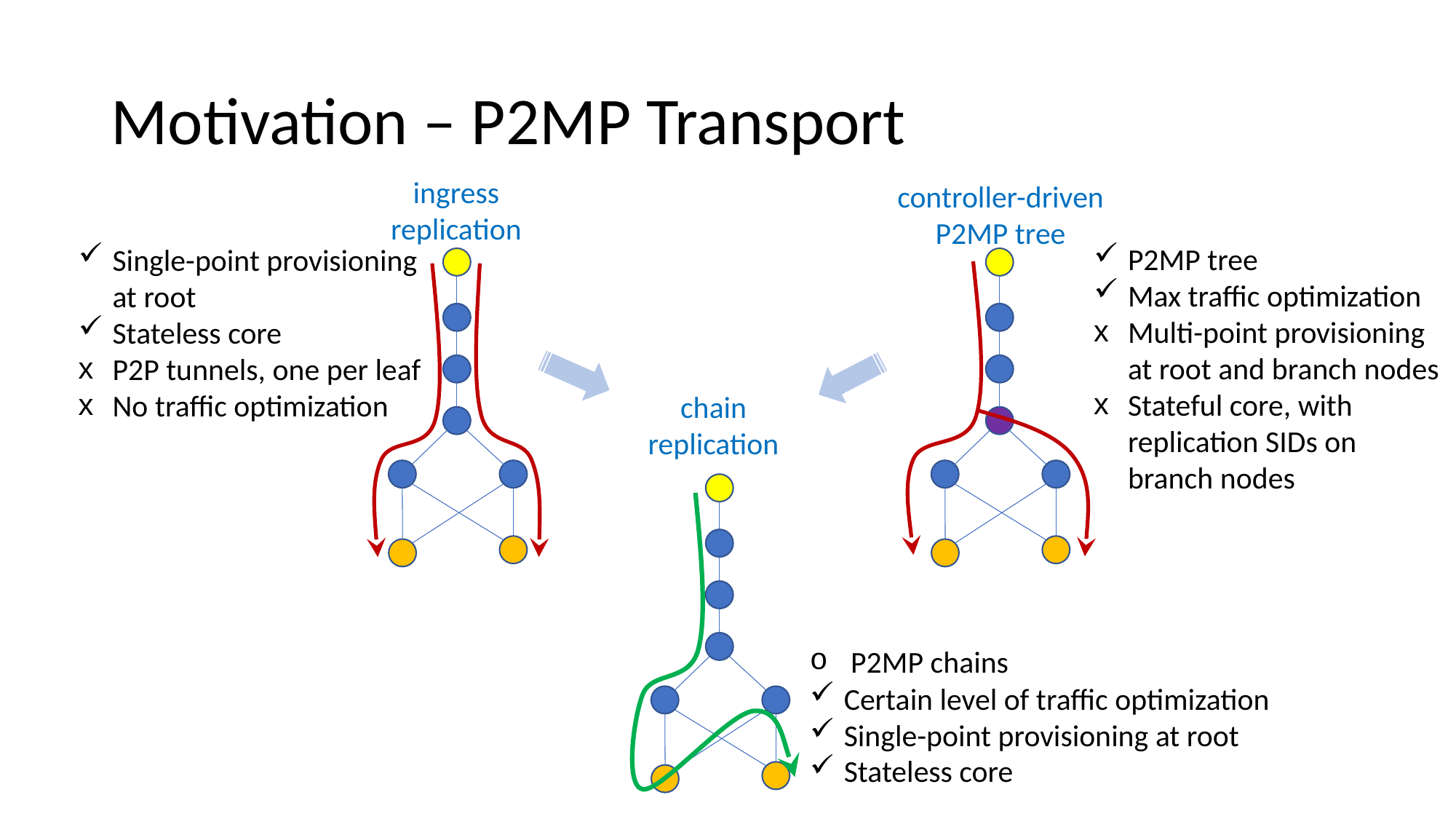

# Motivation – P2MP Transport
ingress replication
controller-driven P2MP tree
P2MP tree
Max traffic optimization
Multi-point provisioning at root and branch nodes
Stateful core, with  replication SIDs on branch nodes
Single-point provisioning at root
Stateless core
P2P tunnels, one per leaf
No traffic optimization

chain replication

P2MP chains
Certain level of traffic optimization
Single-point provisioning at root
Stateless core